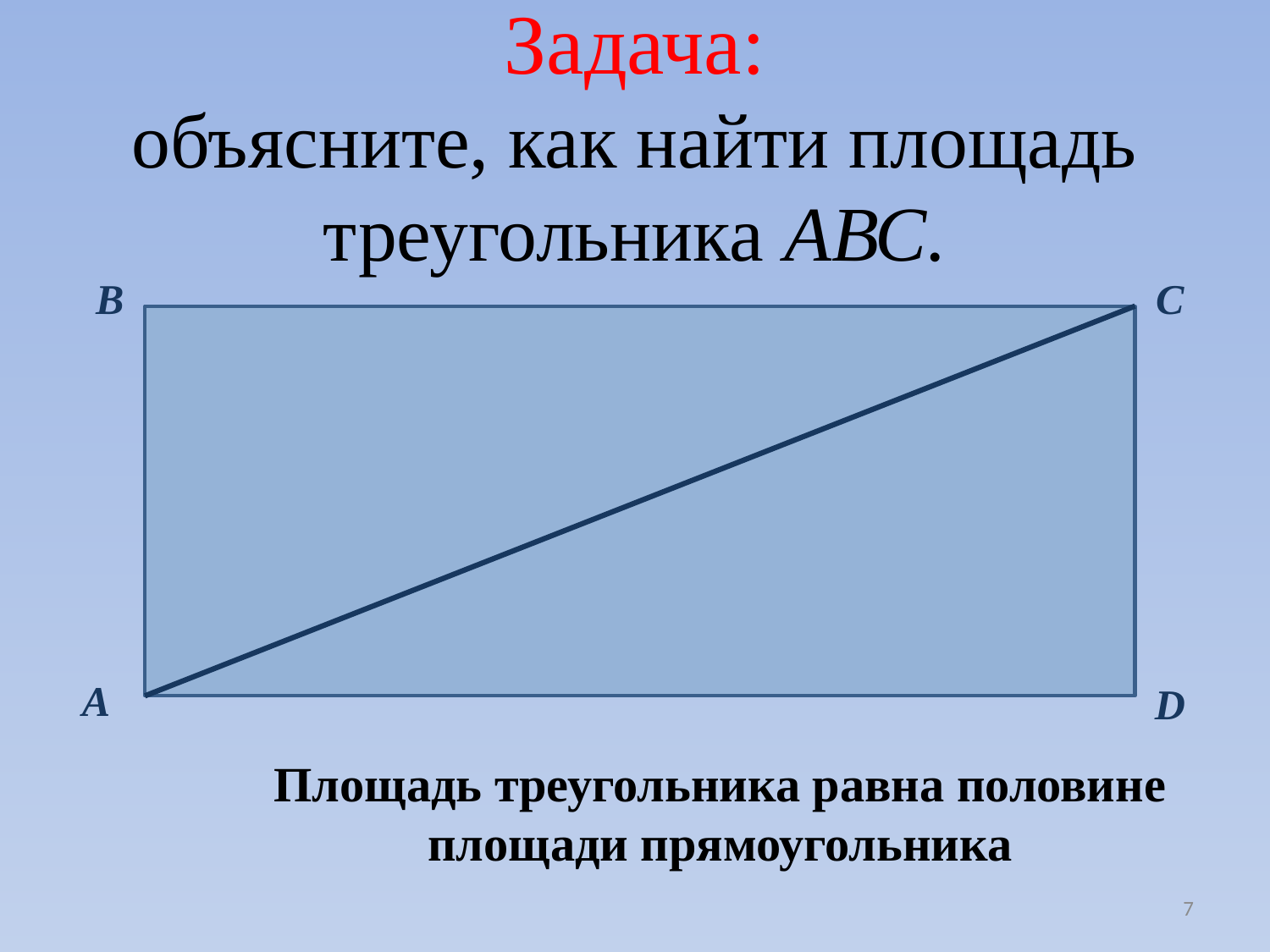

# Задача: объясните, как найти площадь треугольника АВС.
В
С

A
D
Площадь треугольника равна половине площади прямоугольника
7